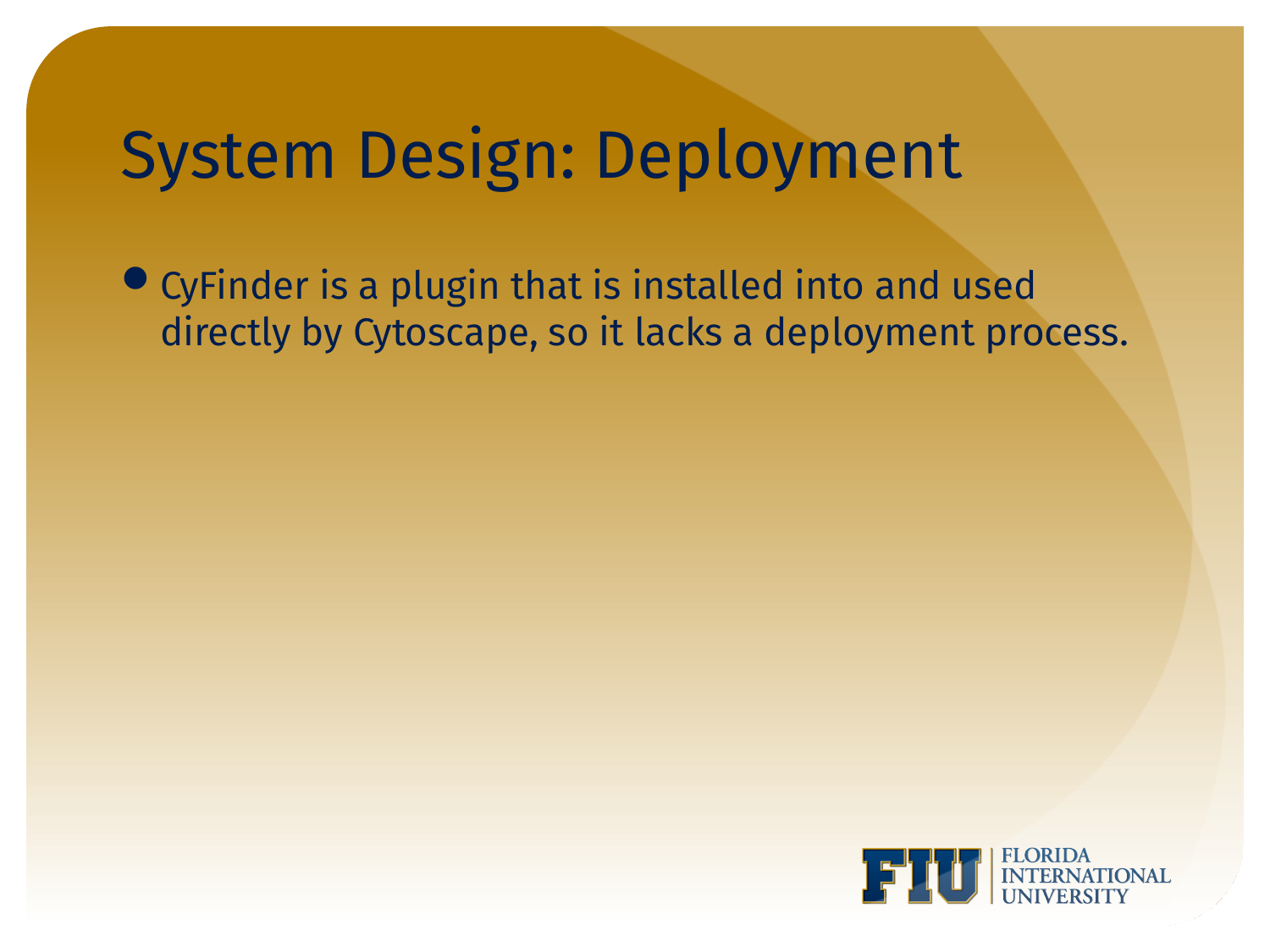

# System Design: Deployment
CyFinder is a plugin that is installed into and used directly by Cytoscape, so it lacks a deployment process.